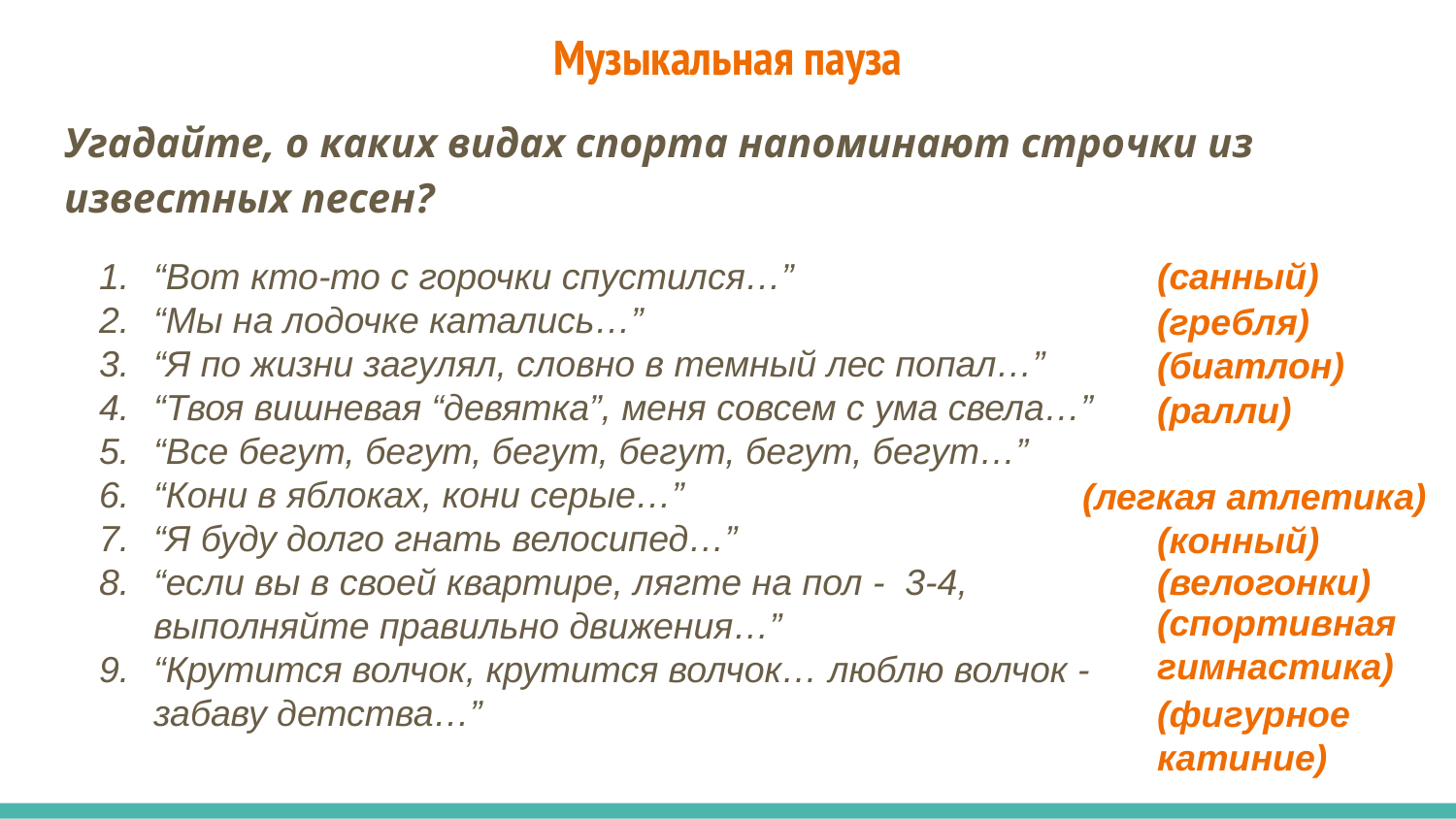

# Музыкальная пауза
Угадайте, о каких видах спорта напоминают строчки из известных песен?
“Вот кто-то с горочки спустился…”
“Мы на лодочке катались…”
“Я по жизни загулял, словно в темный лес попал…”
“Твоя вишневая “девятка”, меня совсем с ума свела…”
“Все бегут, бегут, бегут, бегут, бегут, бегут…”
“Кони в яблоках, кони серые…”
“Я буду долго гнать велосипед…”
“если вы в своей квартире, лягте на пол -  3-4, выполняйте правильно движения…”
“Крутится волчок, крутится волчок… люблю волчок - забаву детства…”
(санный)
(гребля)
(биатлон)
(ралли)
(легкая атлетика)
(конный)
(велогонки)
(спортивная гимнастика)
(фигурное катиние)